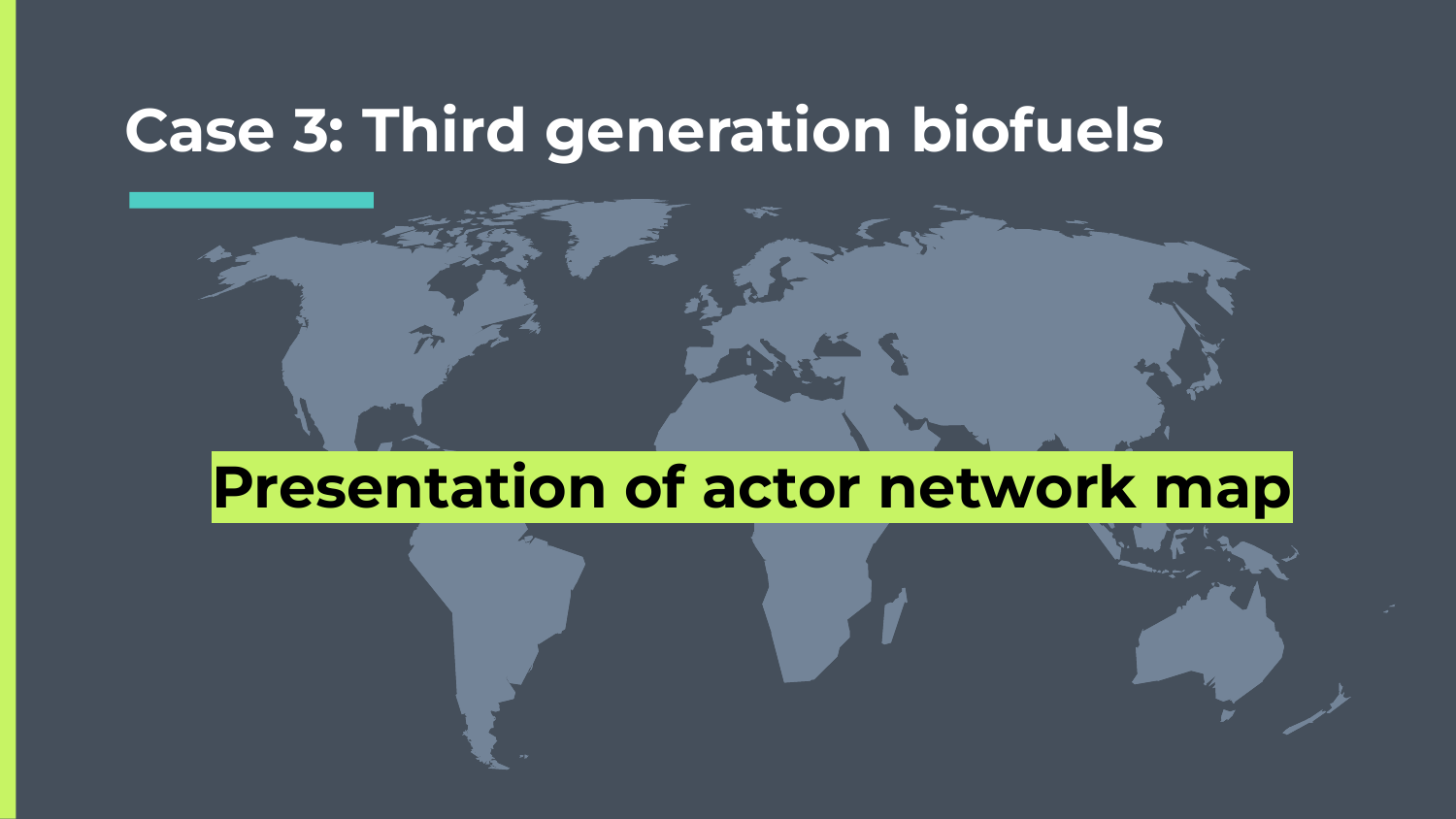

# Case 3: Third generation biofuels

Presentation of actor network map